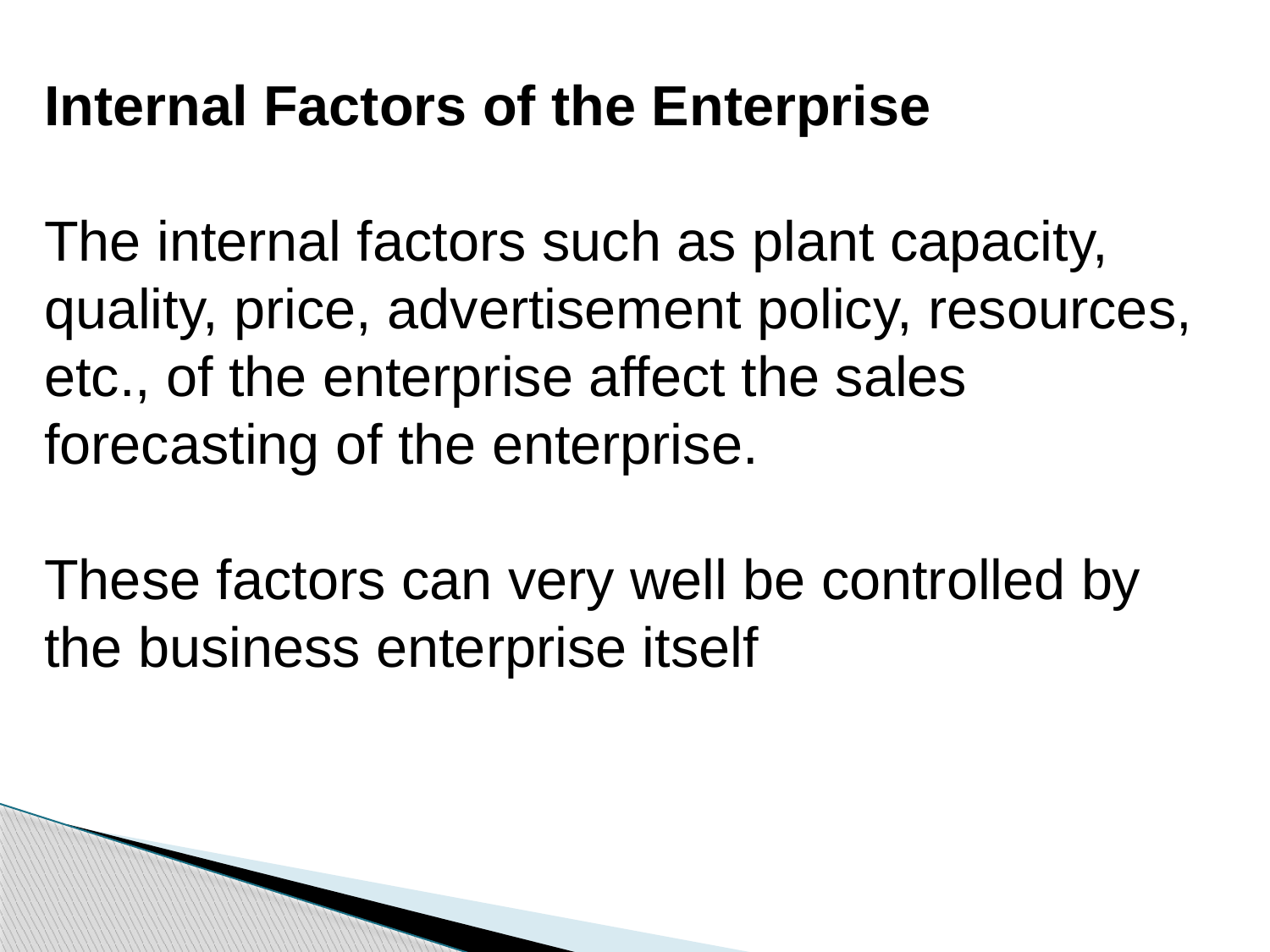

Internal Factors of the Enterprise

The internal factors such as plant capacity, quality, price, advertisement policy, resources, etc., of the enterprise affect the sales forecasting of the enterprise.

These factors can very well be controlled by the business enterprise itself